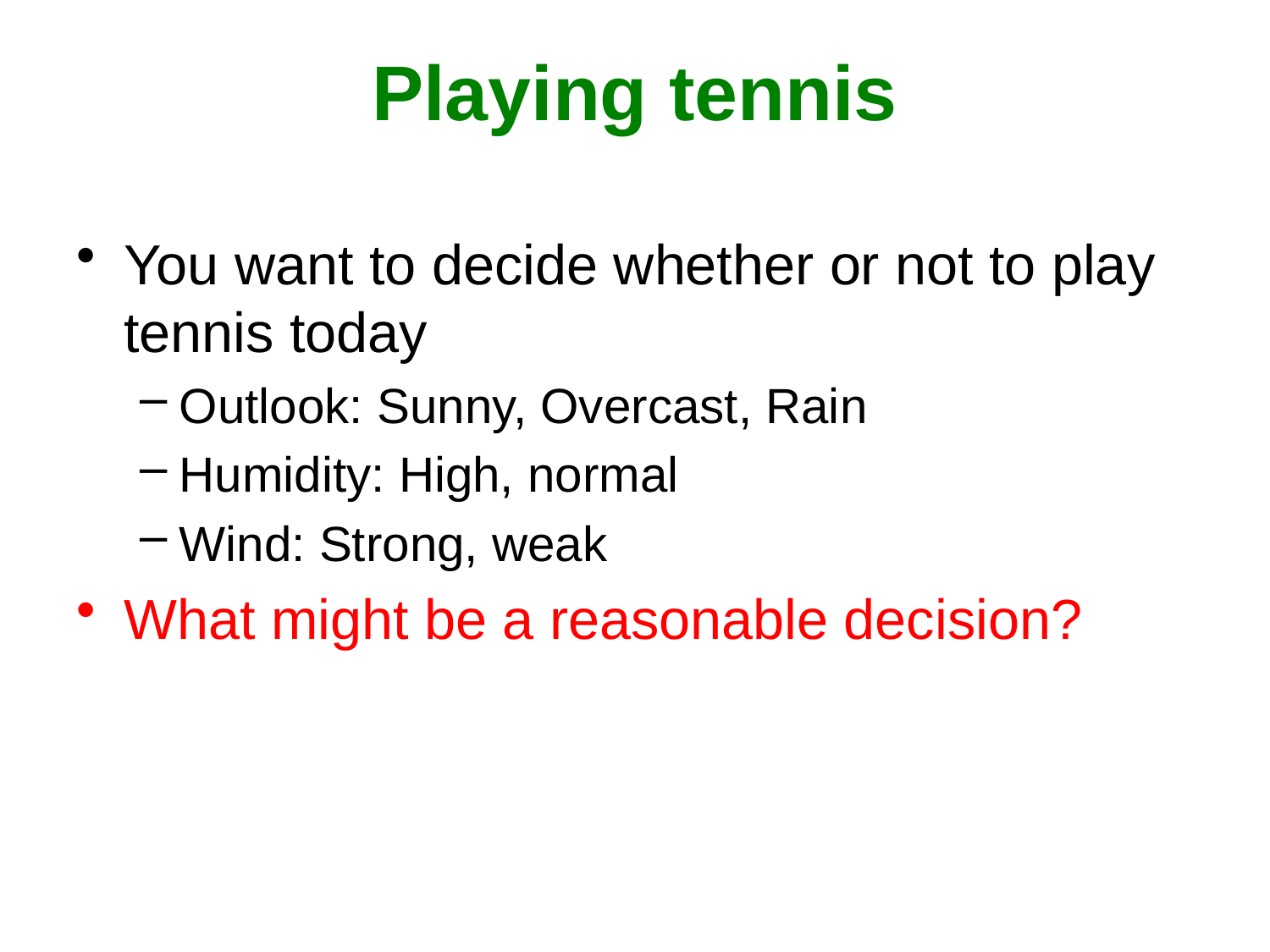

# Playing tennis
You want to decide whether or not to play tennis today
Outlook: Sunny, Overcast, Rain
Humidity: High, normal
Wind: Strong, weak
What might be a reasonable decision?